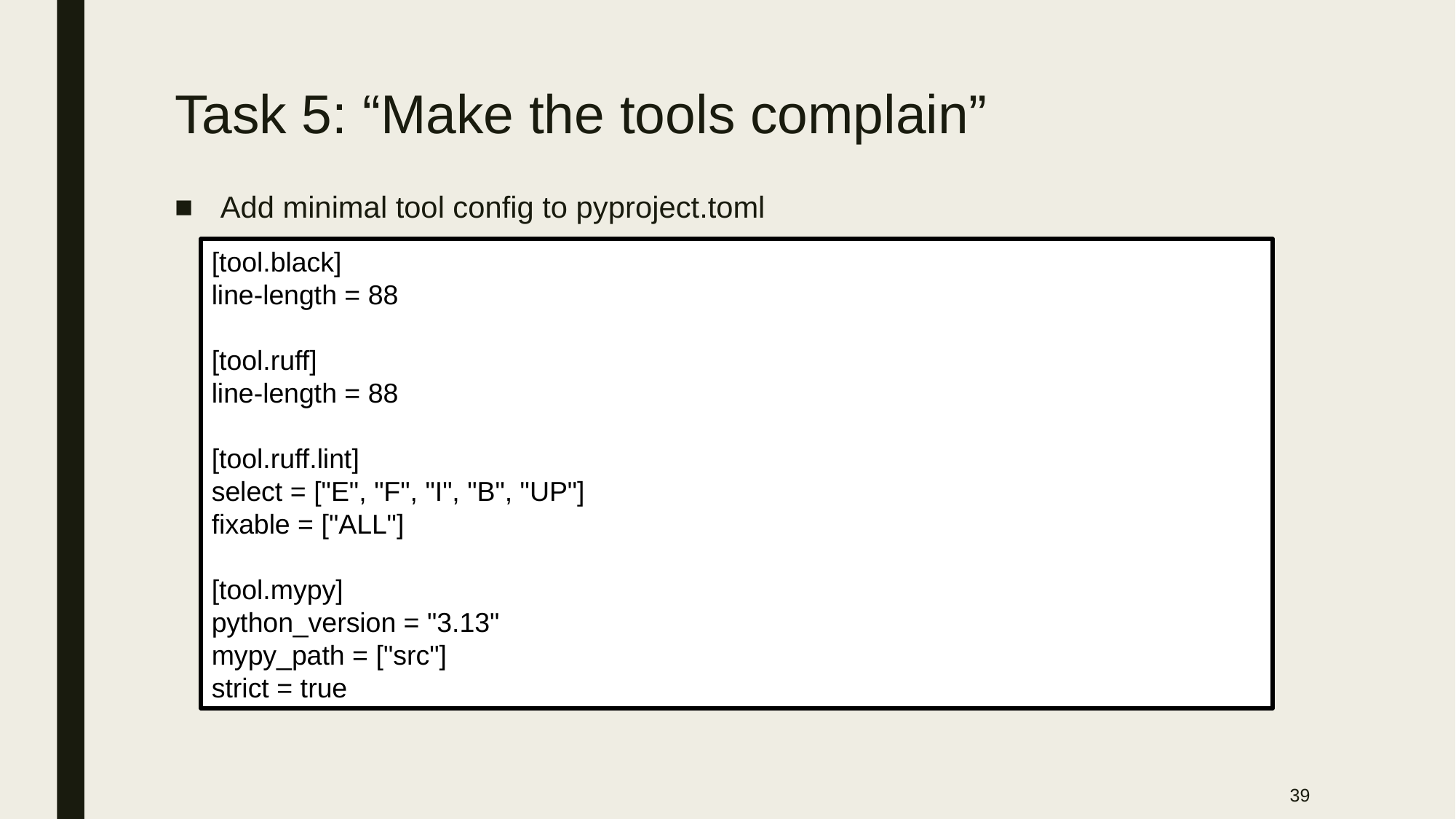

# Task 5: “Make the tools complain”
Add minimal tool config to pyproject.toml
[tool.black]
line-length = 88

[tool.ruff]
line-length = 88

[tool.ruff.lint]
select = ["E", "F", "I", "B", "UP"]
fixable = ["ALL"]

[tool.mypy]
python_version = "3.13"
mypy_path = ["src"]
strict = true
39